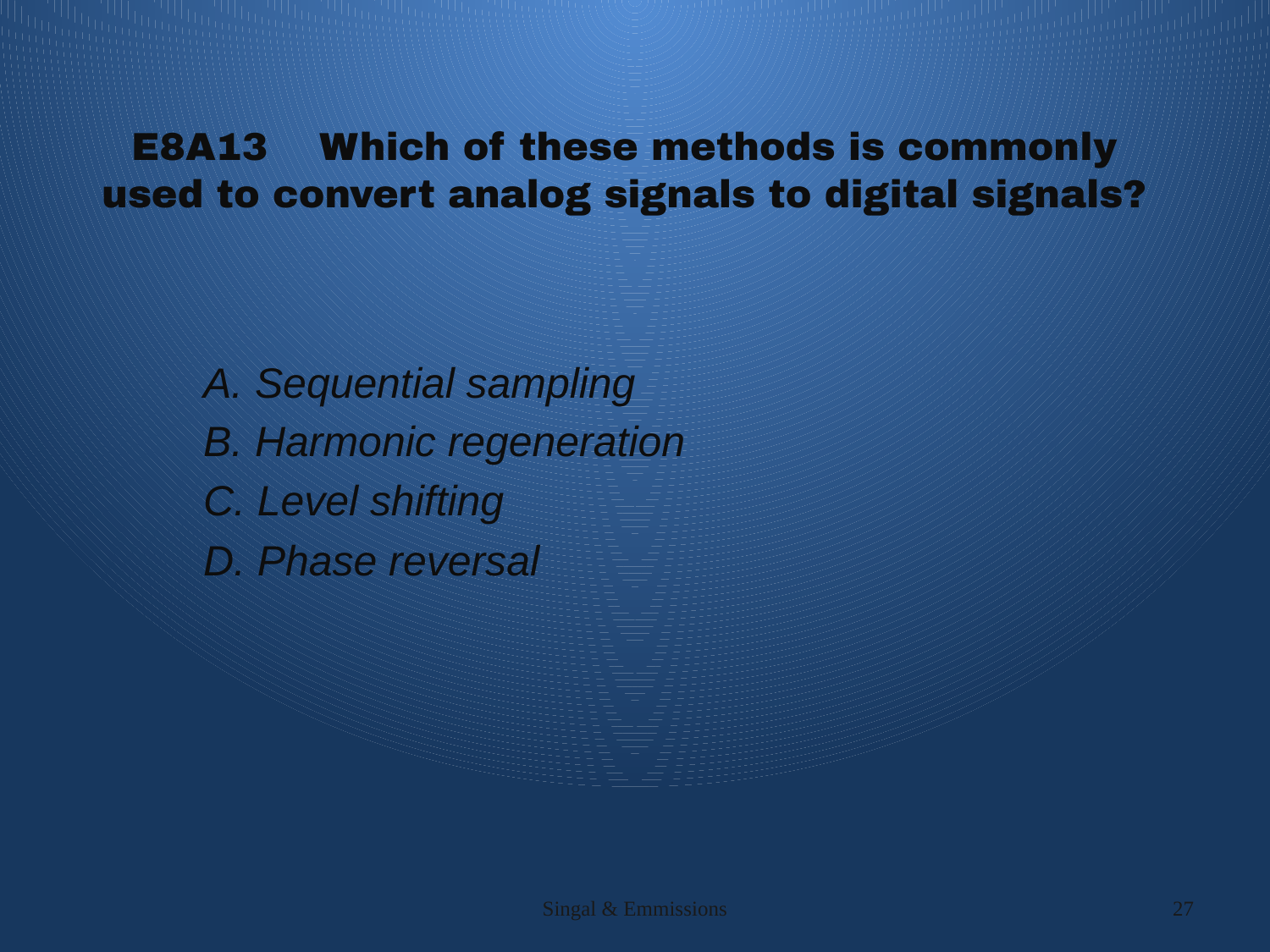

# E8A13    Which of these methods is commonly used to convert analog signals to digital signals?
A. Sequential sampling
B. Harmonic regeneration
C. Level shifting
D. Phase reversal
Singal & Emmissions
27